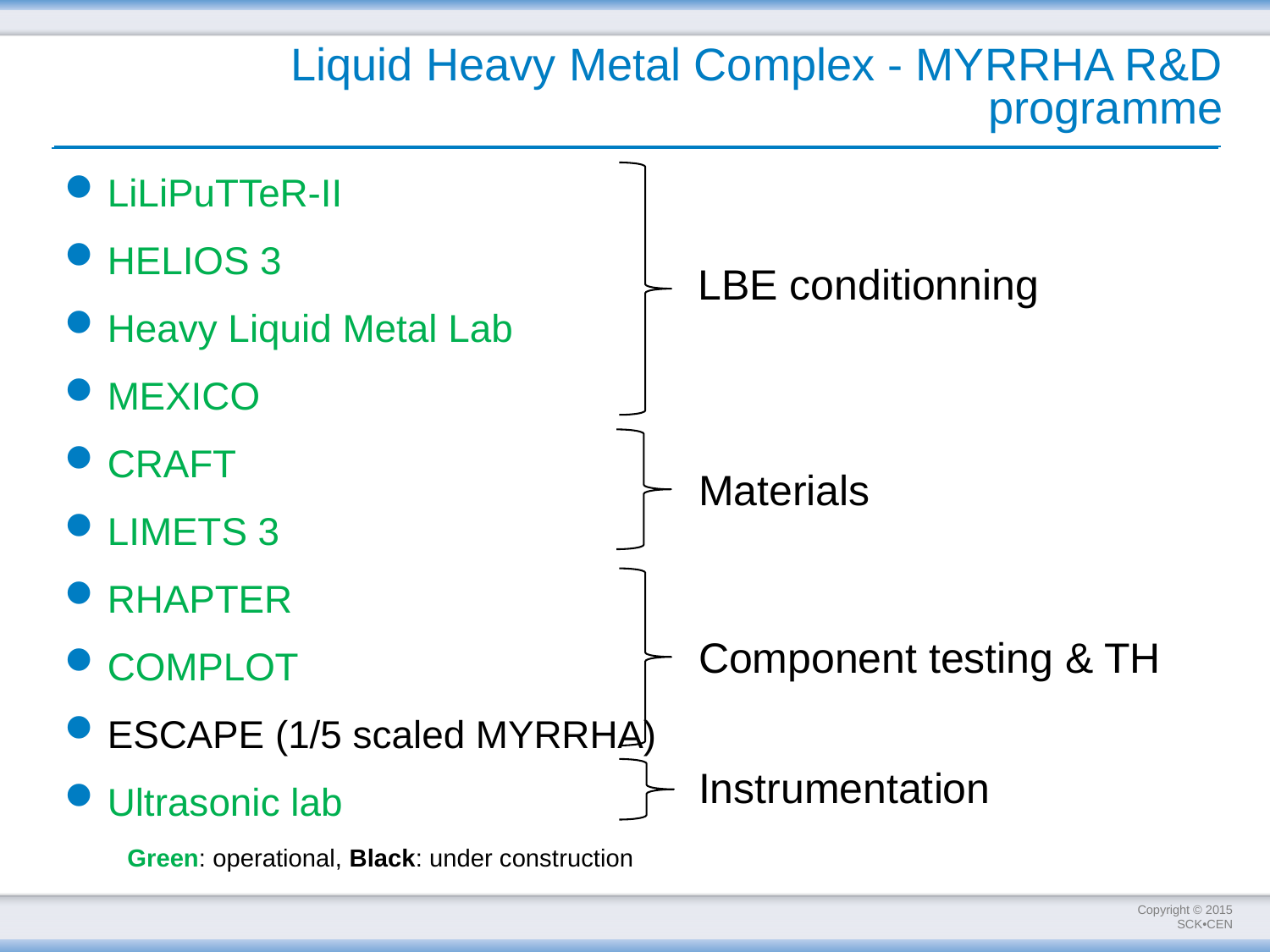

# Liquid Heavy Metal Complex - MYRRHA R&D programme
LiLiPuTTeR-II
HELIOS 3
Heavy Liquid Metal Lab
MEXICO
CRAFT
LIMETS 3
RHAPTER
COMPLOT
ESCAPE (1/5 scaled MYRRHA)
Ultrasonic lab

LBE conditionning

Materials

Component testing & TH
Instrumentation

Green: operational, Black: under construction